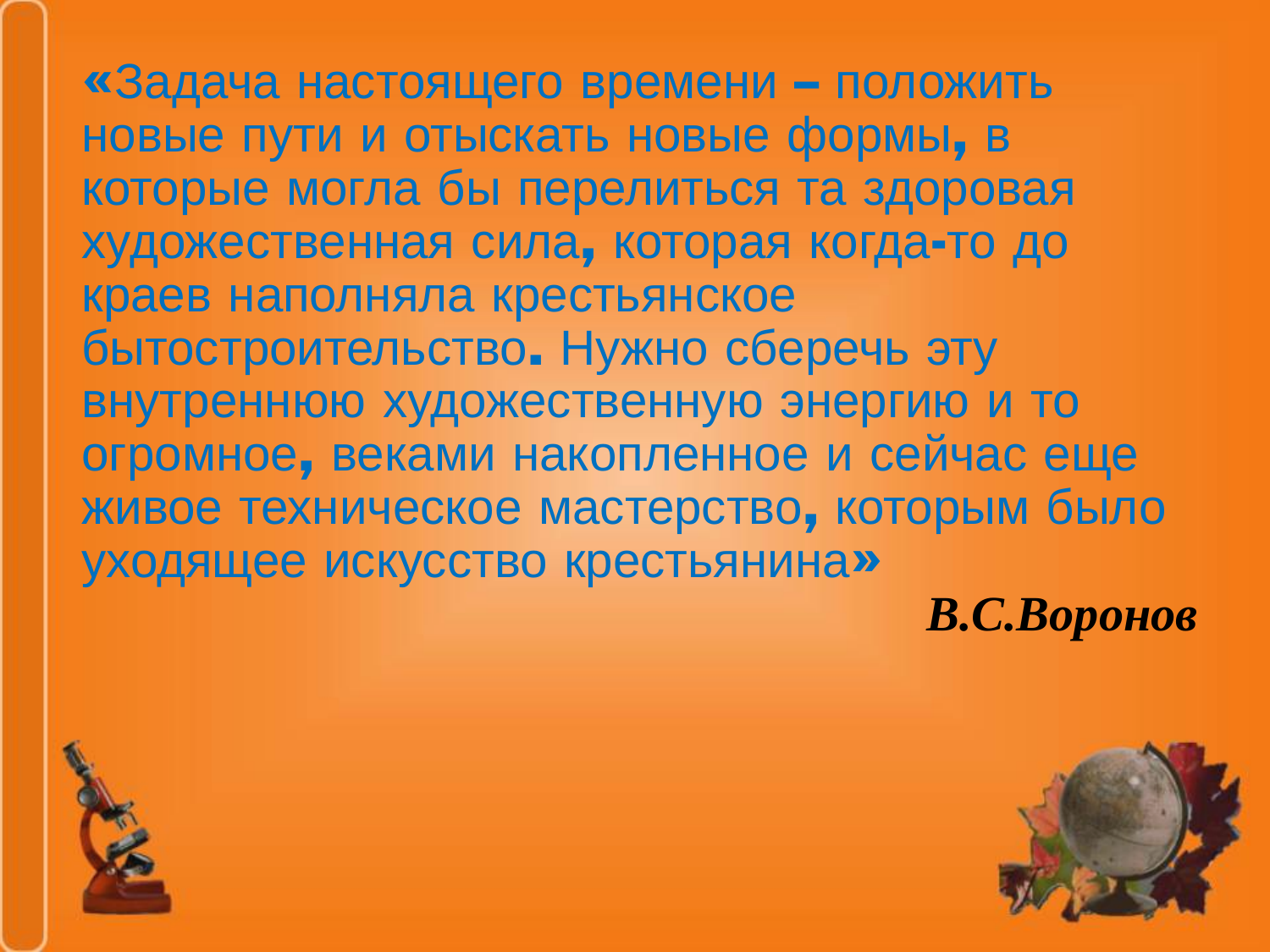

«Задача настоящего времени – положить новые пути и отыскать новые формы, в которые могла бы перелиться та здоровая художественная сила, которая когда-то до краев наполняла крестьянское бытостроительство. Нужно сберечь эту внутреннюю художественную энергию и то огромное, веками накопленное и сейчас еще живое техническое мастерство, которым было уходящее искусство крестьянина»
В.С.Воронов